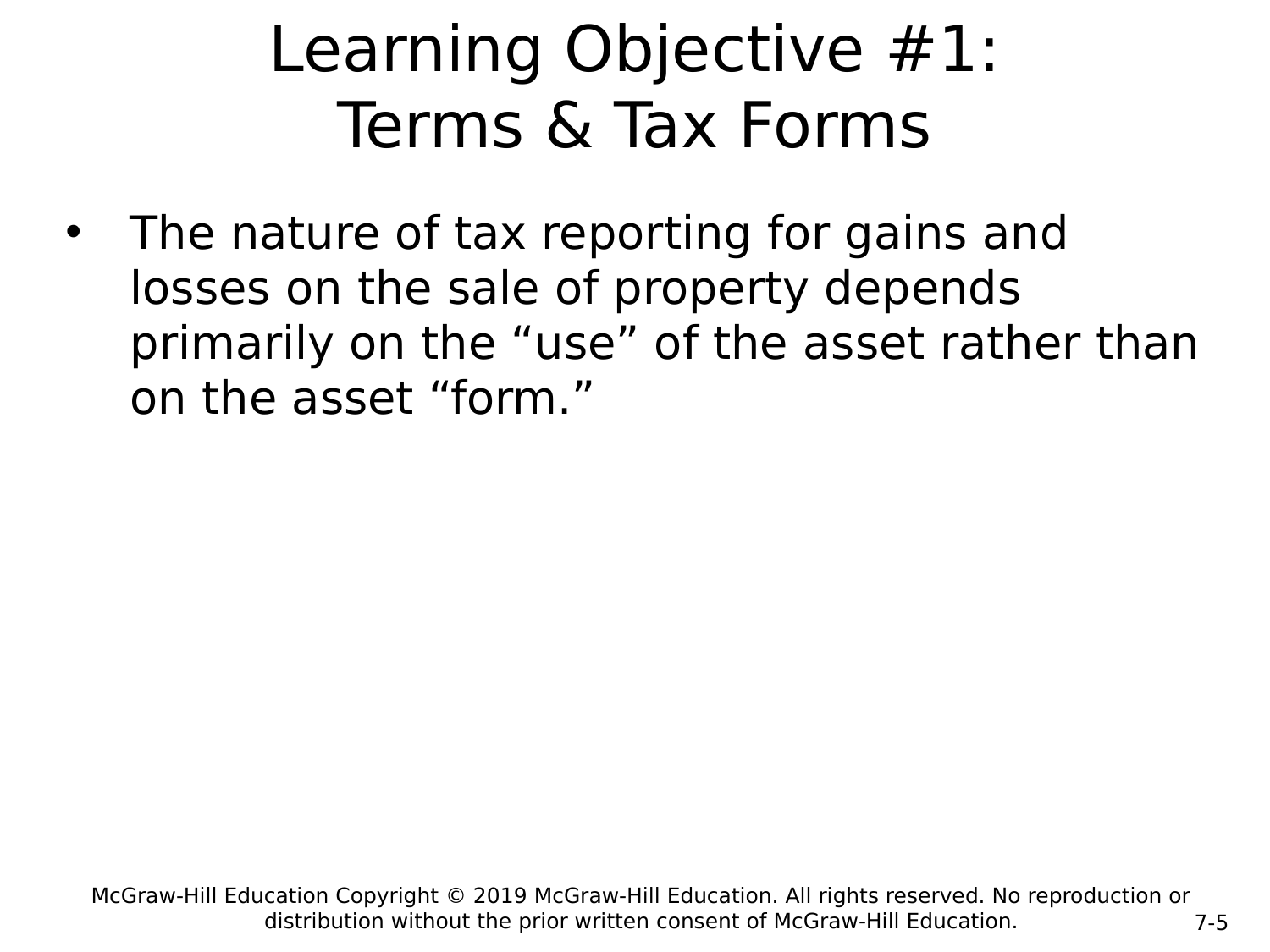

# Learning Objective #1: Terms & Tax Forms
The nature of tax reporting for gains and losses on the sale of property depends primarily on the “use” of the asset rather than on the asset “form.”
McGraw-Hill Education Copyright © 2019 McGraw-Hill Education. All rights reserved. No reproduction or distribution without the prior written consent of McGraw-Hill Education.
7-5